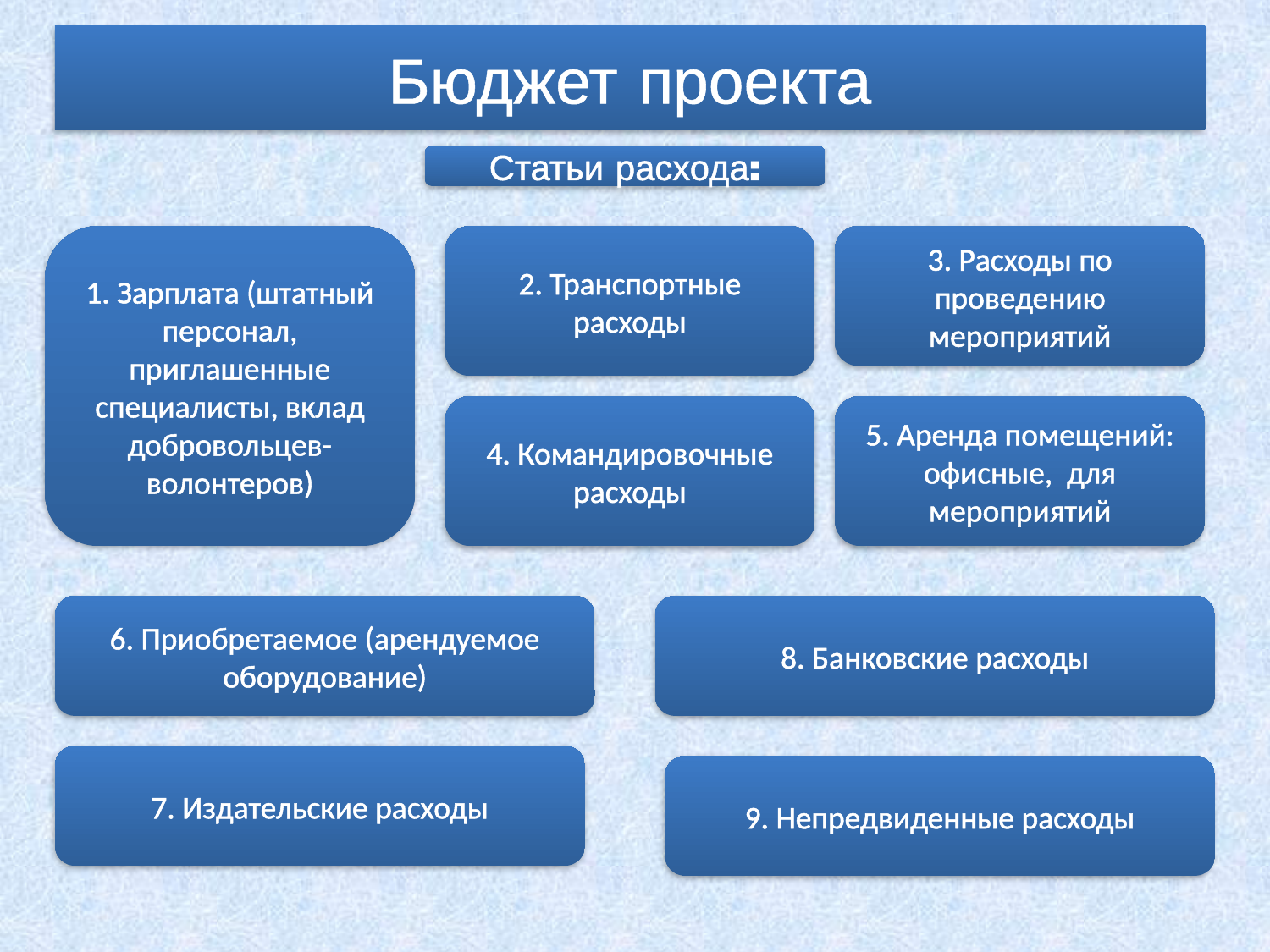

Бюджет проекта
Статьи расхода:
1. Зарплата (штатный персонал, приглашенные специалисты, вклад добровольцев-волонтеров)
2. Транспортные расходы
3. Расходы по проведению мероприятий
4. Командировочные расходы
5. Аренда помещений: офисные,  для мероприятий
6. Приобретаемое (арендуемое оборудование)
8. Банковские расходы
7. Издательские расходы
9. Непредвиденные расходы